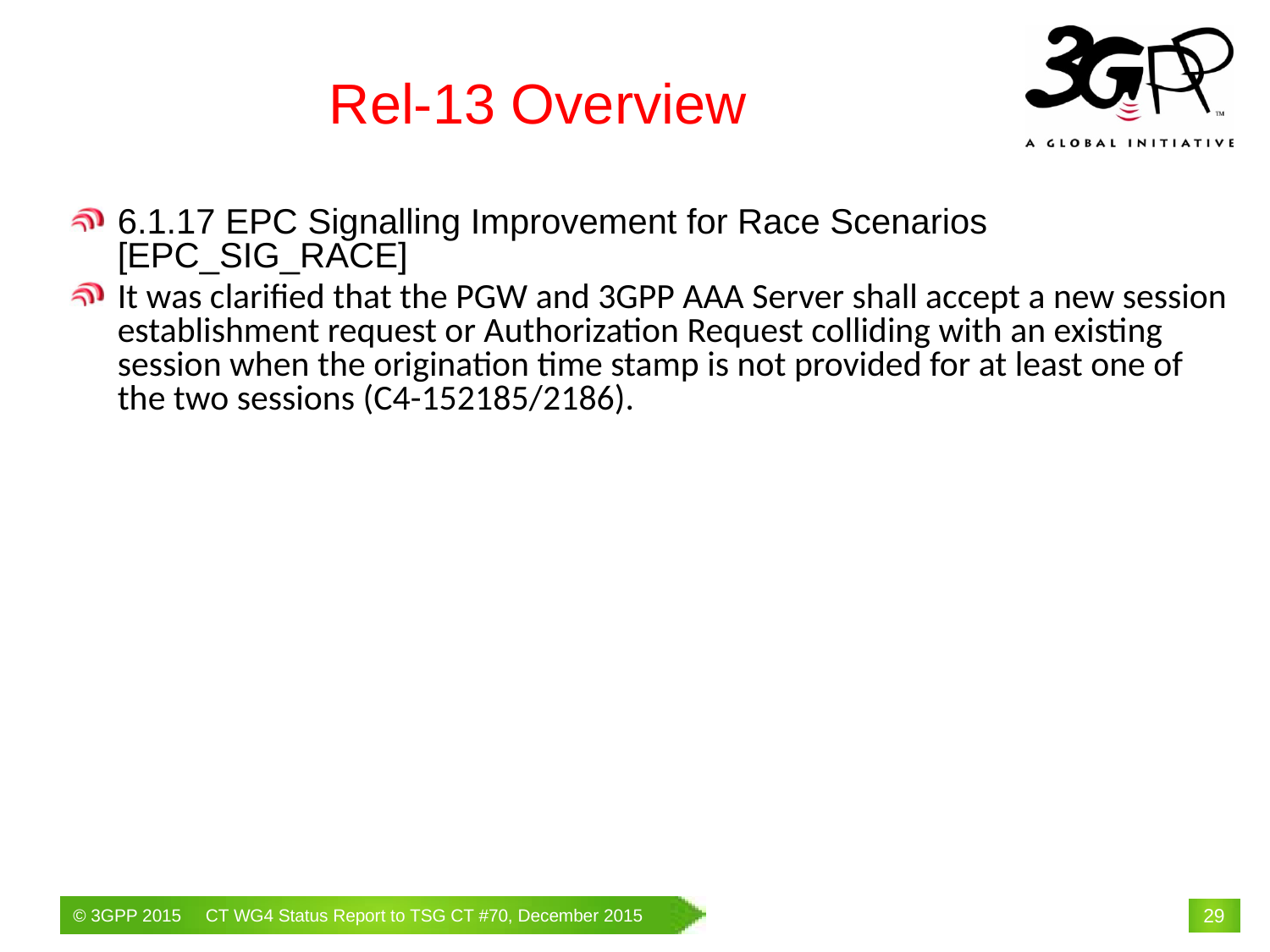

# Rel-13 Overview
6.1.17 EPC Signalling Improvement for Race Scenarios  [EPC_SIG_RACE]
It was clarified that the PGW and 3GPP AAA Server shall accept a new session establishment request or Authorization Request colliding with an existing session when the origination time stamp is not provided for at least one of the two sessions (C4-152185/2186).